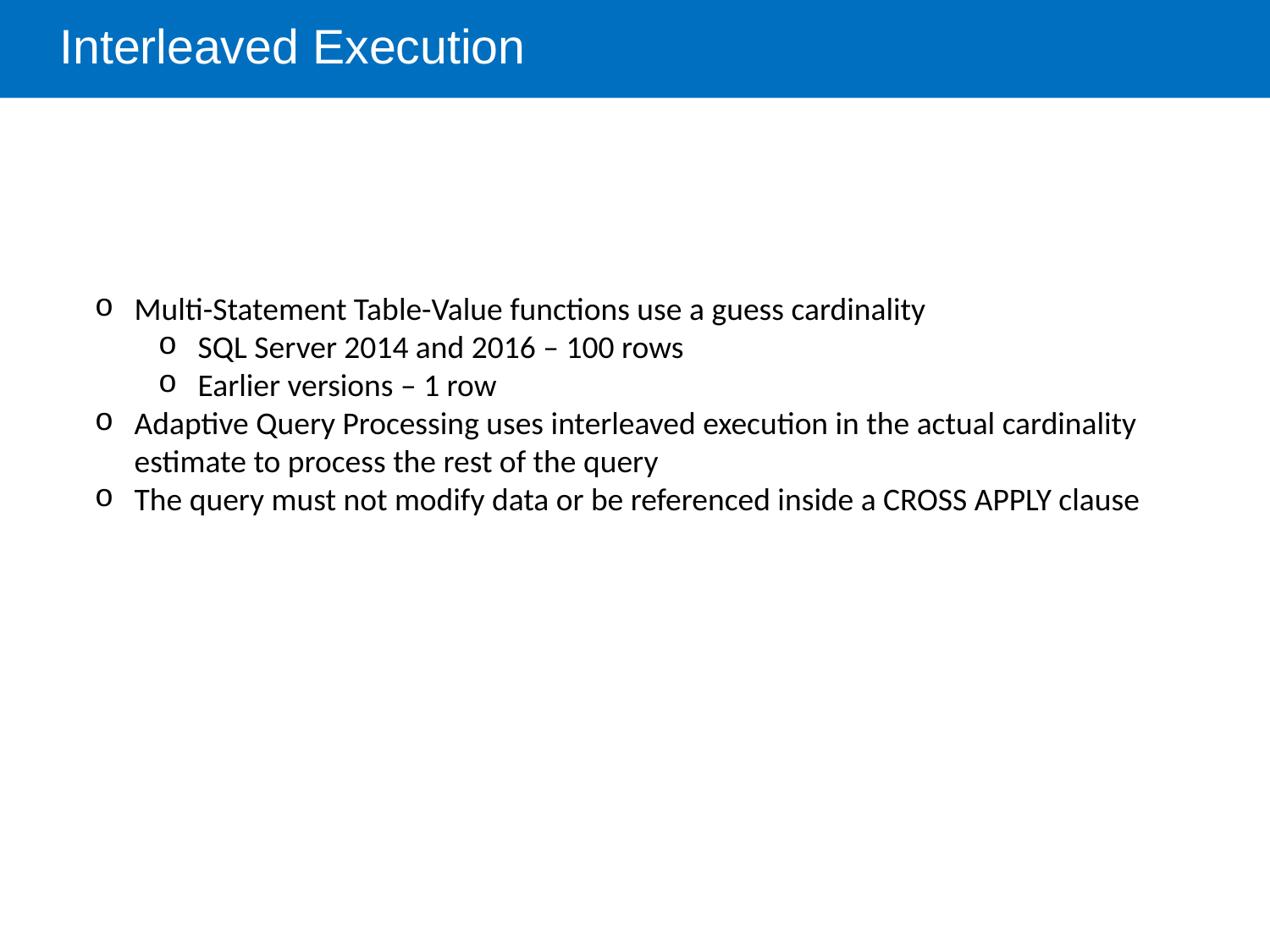

# Interleaved Execution
Multi-Statement Table-Value functions use a guess cardinality
SQL Server 2014 and 2016 – 100 rows
Earlier versions – 1 row
Adaptive Query Processing uses interleaved execution in the actual cardinality estimate to process the rest of the query
The query must not modify data or be referenced inside a CROSS APPLY clause